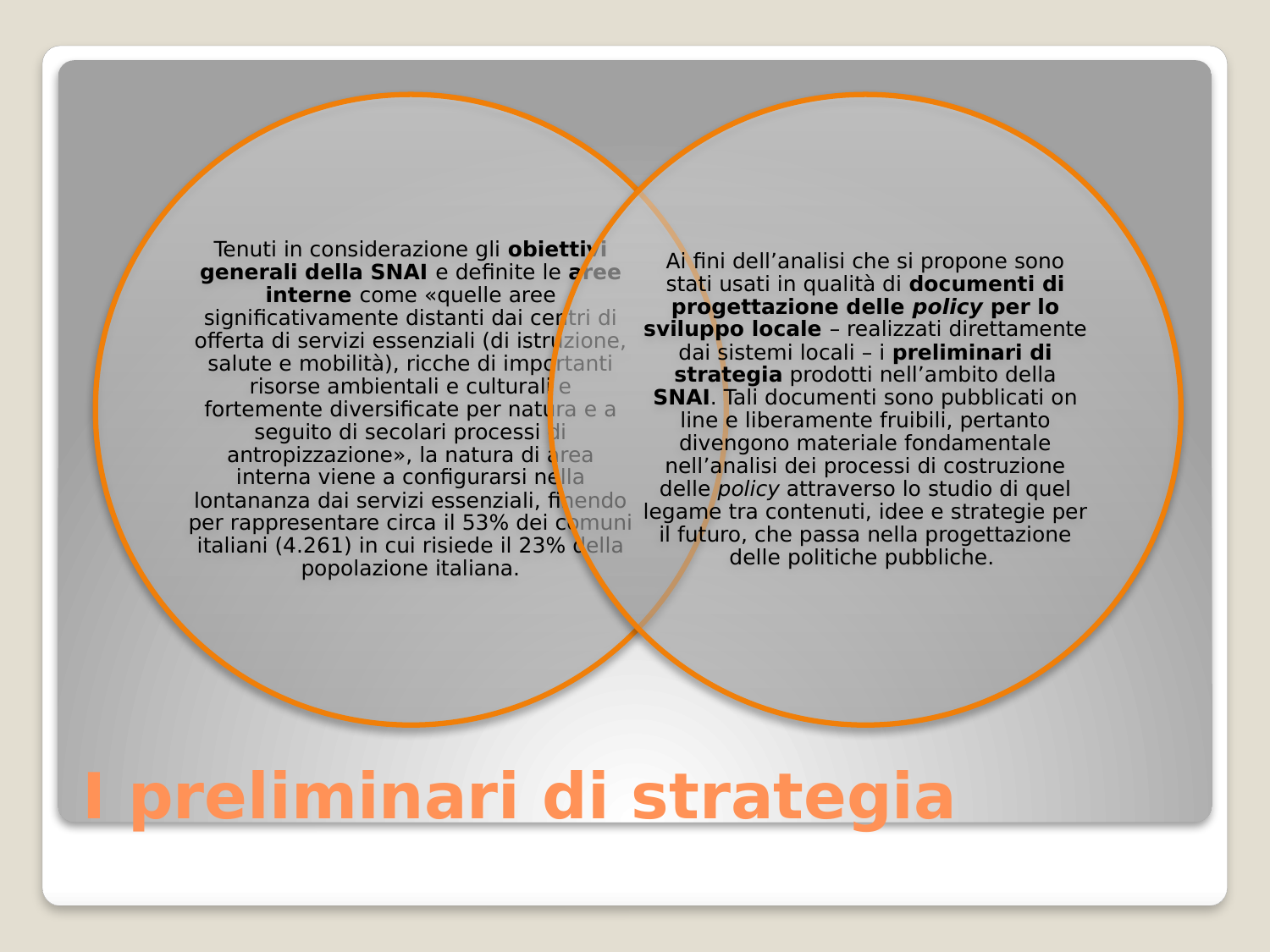

Tenuti in considerazione gli obiettivi generali della SNAI e definite le aree interne come «quelle aree significativamente distanti dai centri di offerta di servizi essenziali (di istruzione, salute e mobilità), ricche di importanti risorse ambientali e culturali e fortemente diversificate per natura e a seguito di secolari processi di antropizzazione», la natura di area interna viene a configurarsi nella lontananza dai servizi essenziali, finendo per rappresentare circa il 53% dei comuni italiani (4.261) in cui risiede il 23% della popolazione italiana.
Ai fini dell’analisi che si propone sono stati usati in qualità di documenti di progettazione delle policy per lo sviluppo locale – realizzati direttamente dai sistemi locali – i preliminari di strategia prodotti nell’ambito della SNAI. Tali documenti sono pubblicati on line e liberamente fruibili, pertanto divengono materiale fondamentale nell’analisi dei processi di costruzione delle policy attraverso lo studio di quel legame tra contenuti, idee e strategie per il futuro, che passa nella progettazione delle politiche pubbliche.
# I preliminari di strategia